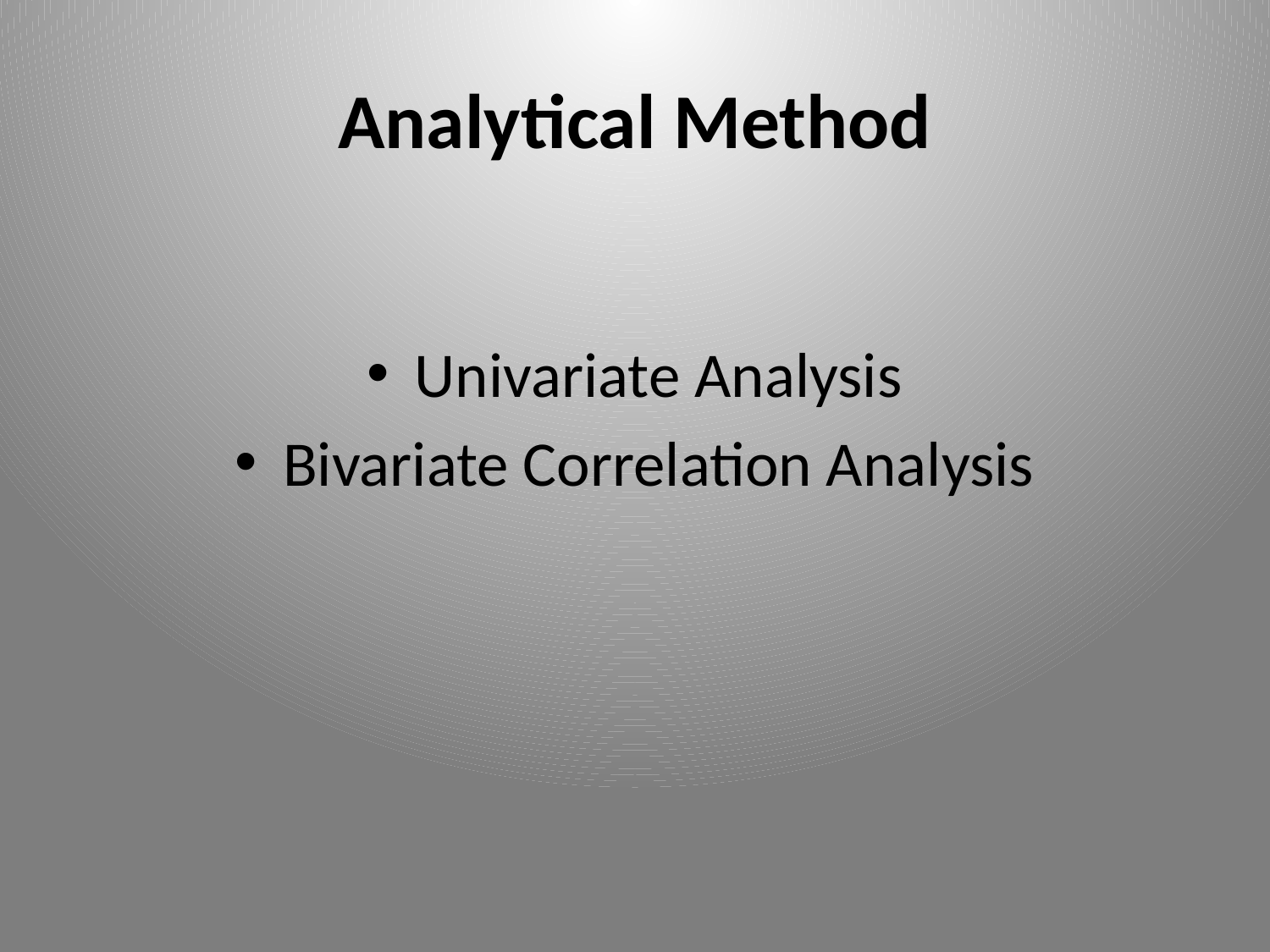

# Analytical Method
Univariate Analysis
Bivariate Correlation Analysis